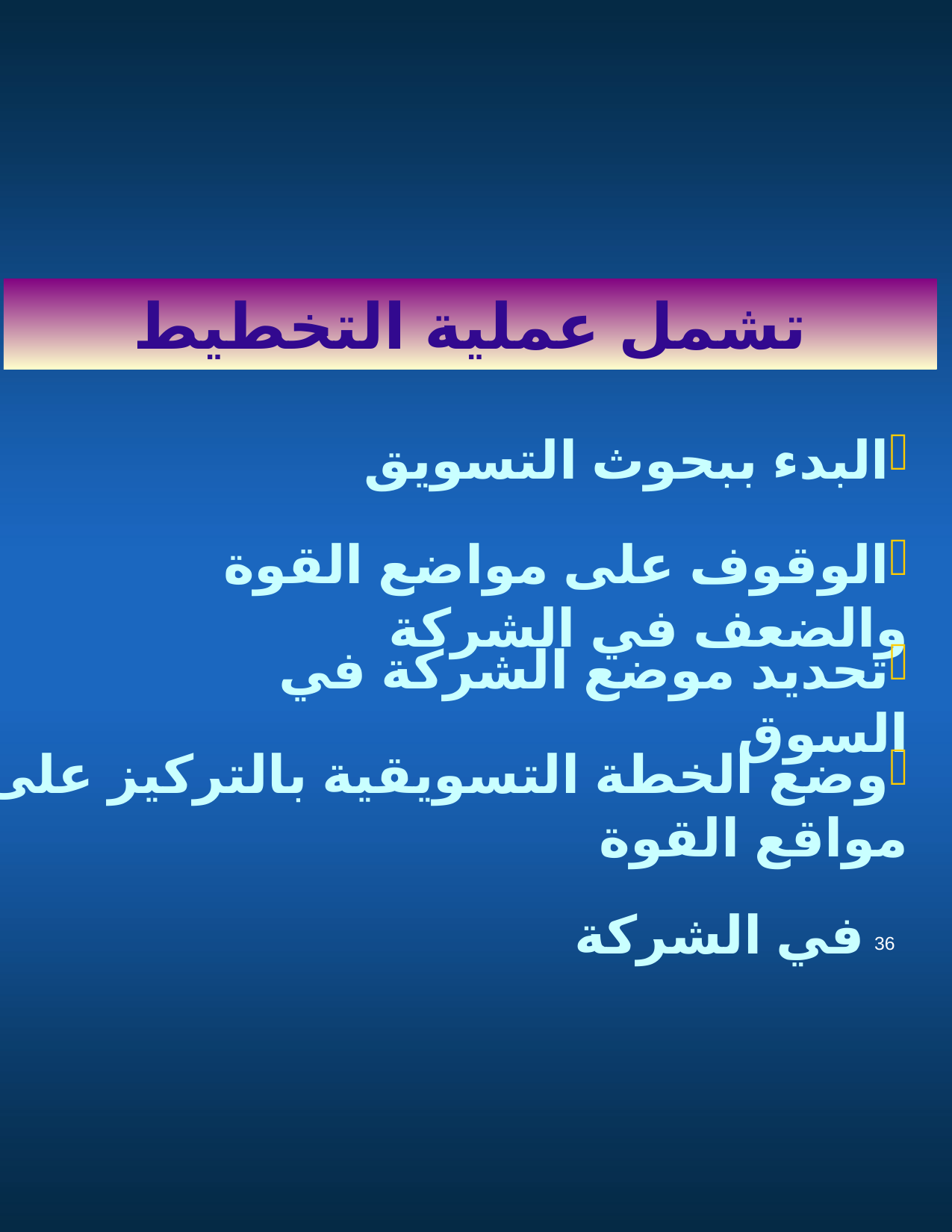

تشمل عملية التخطيط
البدء ببحوث التسويق
الوقوف على مواضع القوة والضعف في الشركة
تحديد موضع الشركة في السوق
وضع الخطة التسويقية بالتركيز على مواقع القوة
   في الشركة
36